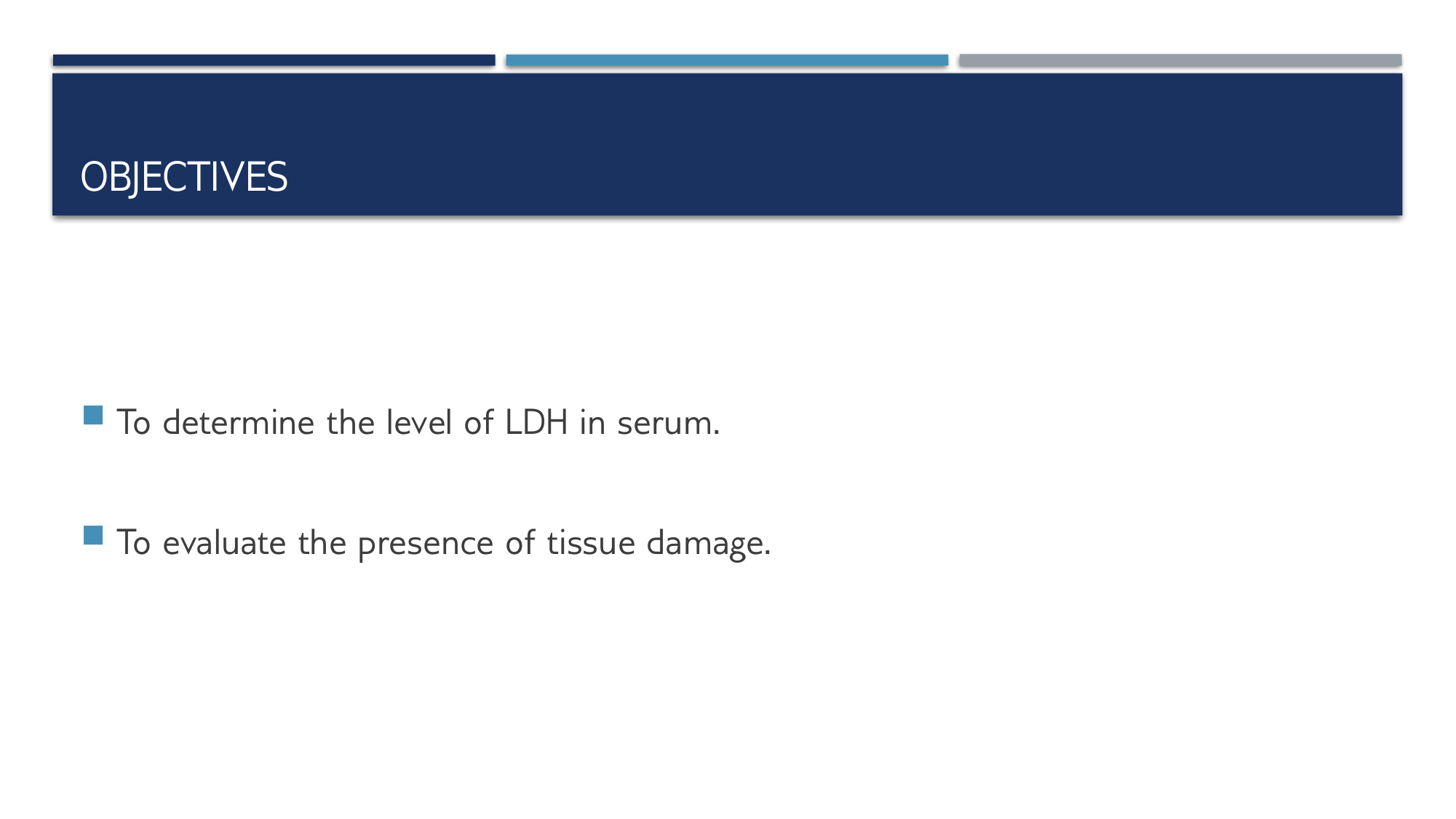

# Objectives
To determine the level of LDH in serum.

To evaluate the presence of tissue damage.